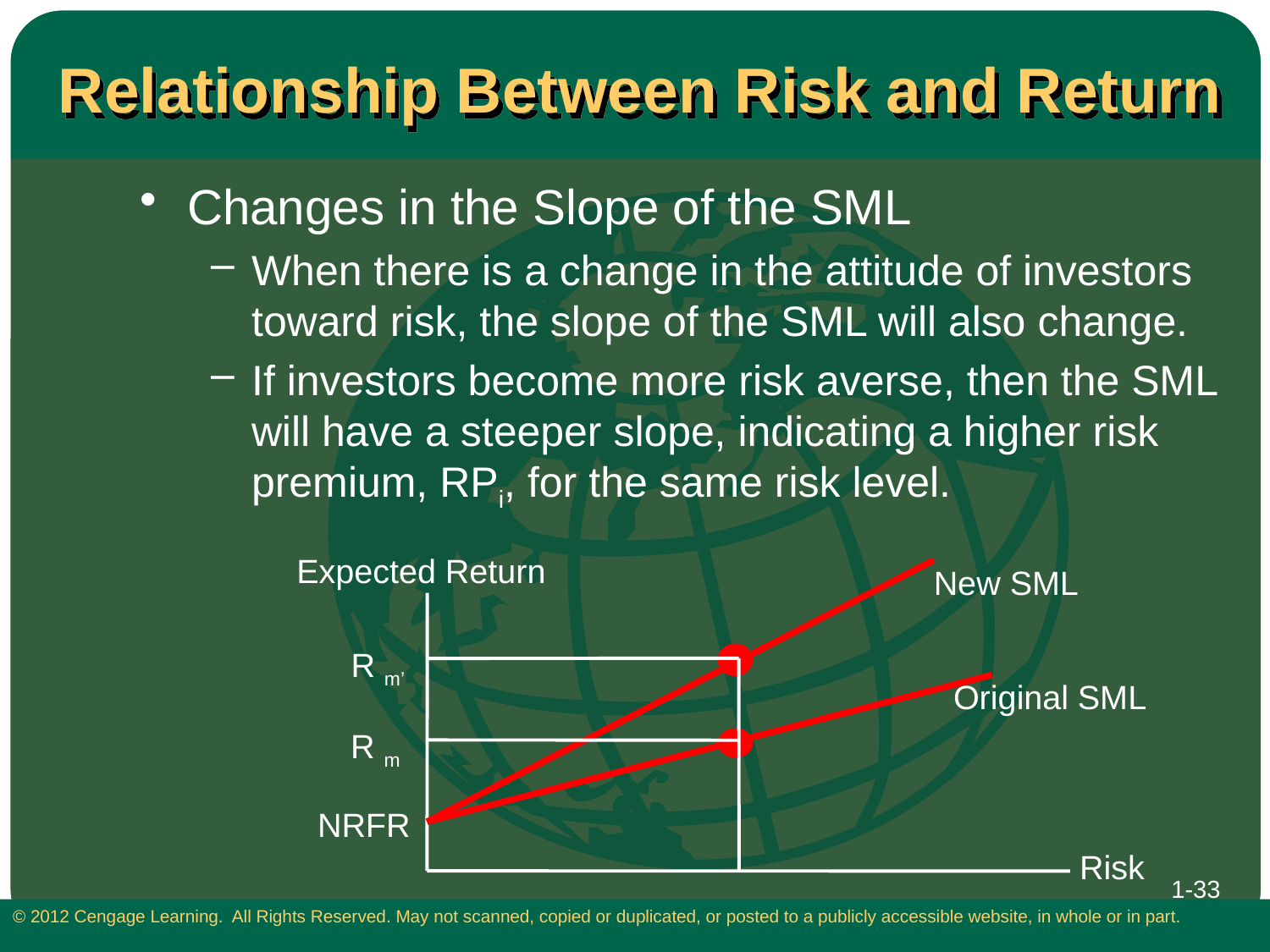

# Relationship Between Risk and Return
Changes in the Slope of the SML
When there is a change in the attitude of investors toward risk, the slope of the SML will also change.
If investors become more risk averse, then the SML will have a steeper slope, indicating a higher risk premium, RPi, for the same risk level.

Expected Return

New SML

R m’

Original SML
R m

NRFR
Risk

1-33
© 2012 Cengage Learning.  All Rights Reserved. May not scanned, copied or duplicated, or posted to a publicly accessible website, in whole or in part.